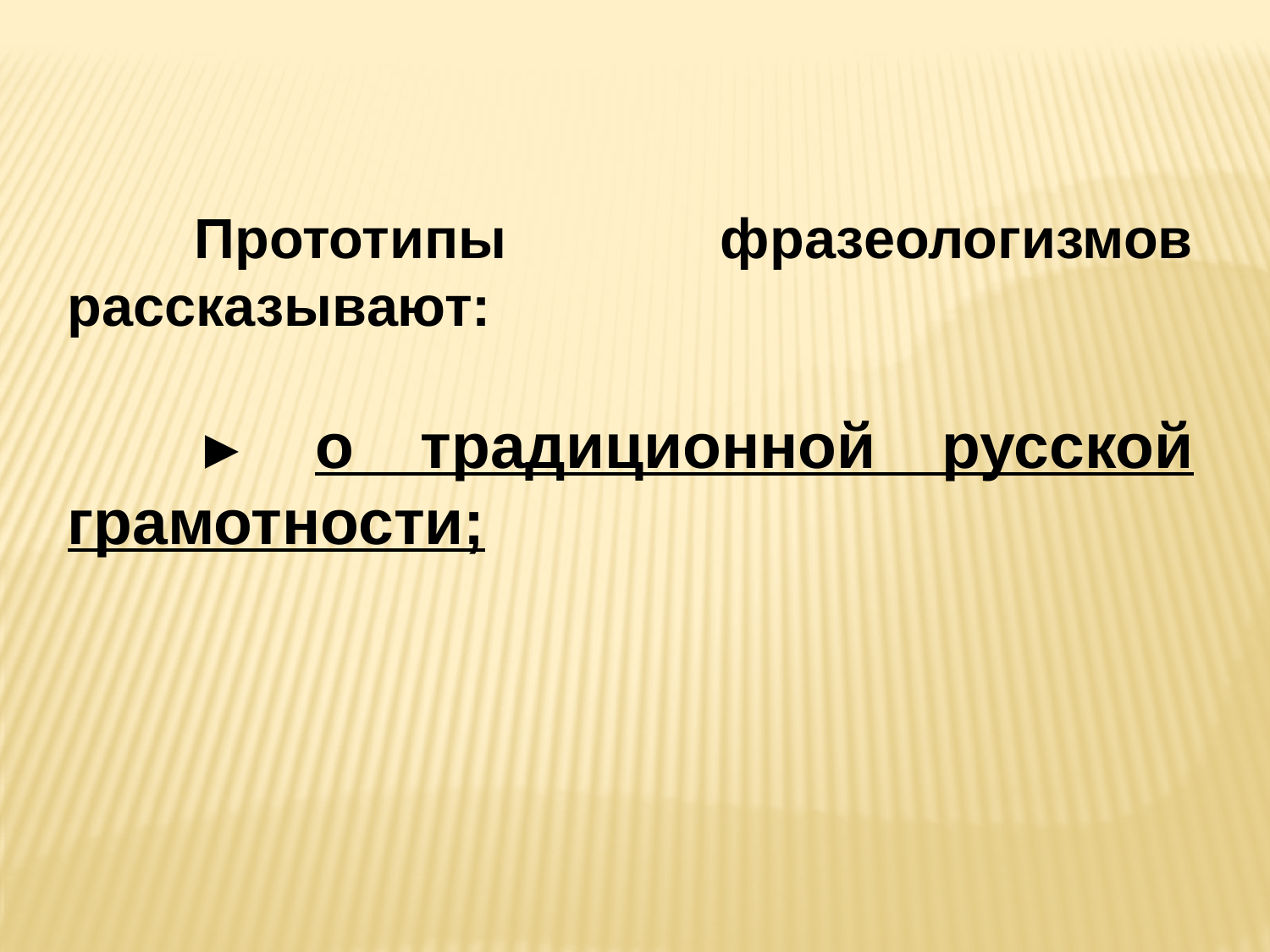

Прототипы фразеологизмов рассказывают:

	► о традиционной русской грамотности;